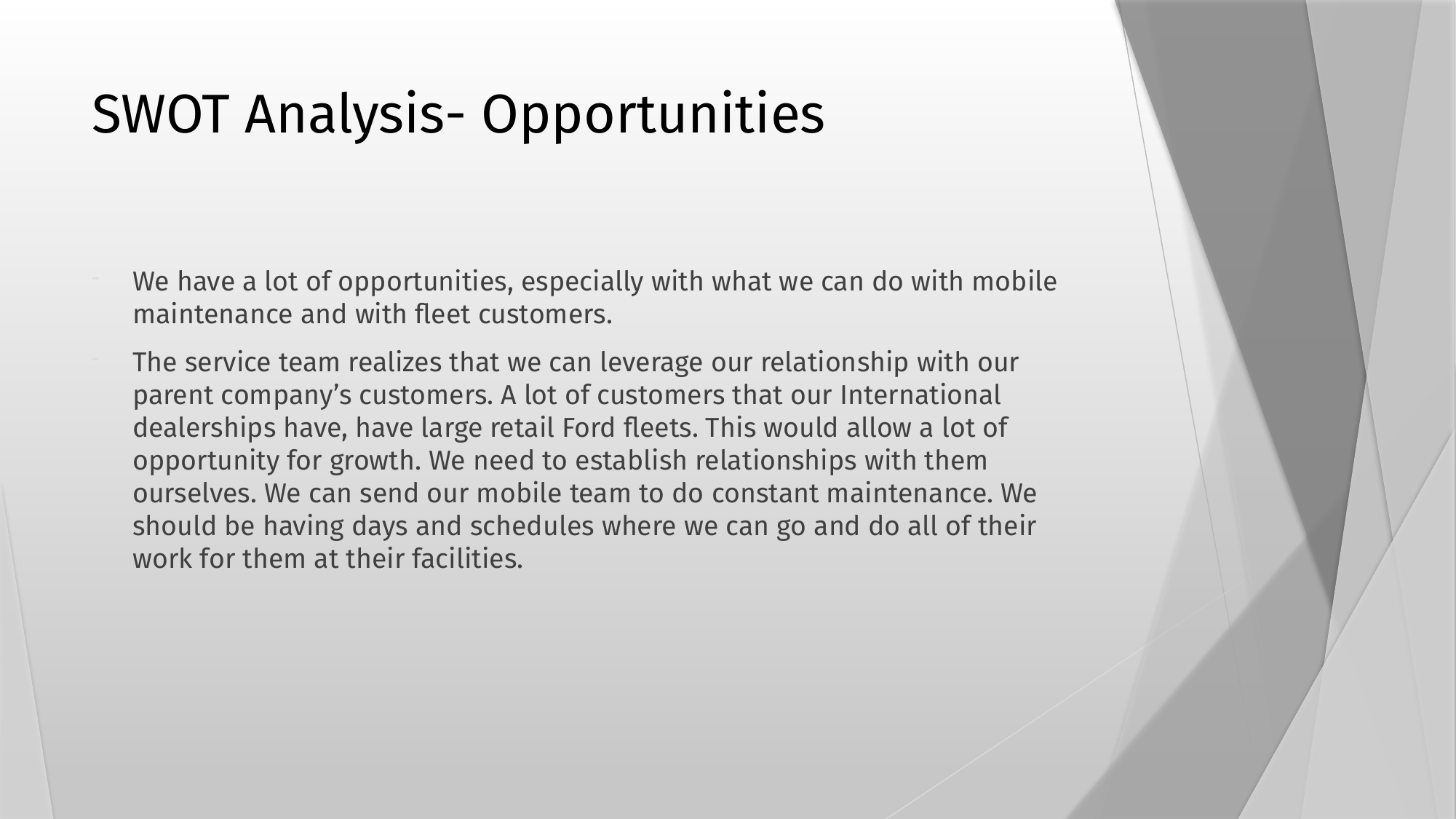

# SWOT Analysis- Opportunities
We have a lot of opportunities, especially with what we can do with mobile maintenance and with fleet customers.
The service team realizes that we can leverage our relationship with our parent company’s customers. A lot of customers that our International dealerships have, have large retail Ford fleets. This would allow a lot of opportunity for growth. We need to establish relationships with them ourselves. We can send our mobile team to do constant maintenance. We should be having days and schedules where we can go and do all of their work for them at their facilities.